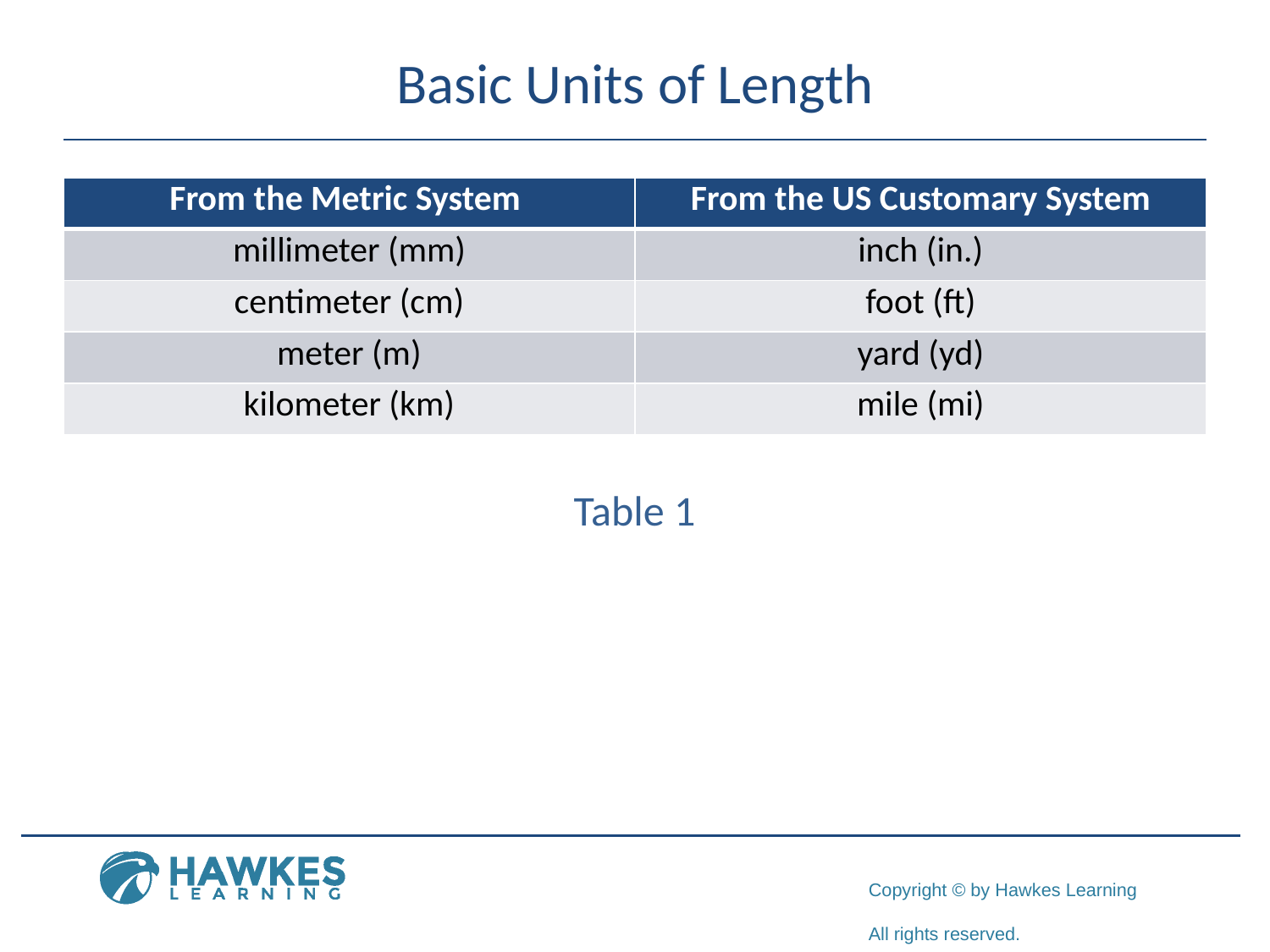

# Basic Units of Length
| From the Metric System | From the US Customary System |
| --- | --- |
| millimeter (mm) | inch (in.) |
| centimeter (cm) | foot (ft) |
| meter (m) | yard (yd) |
| kilometer (km) | mile (mi) |
Table 1